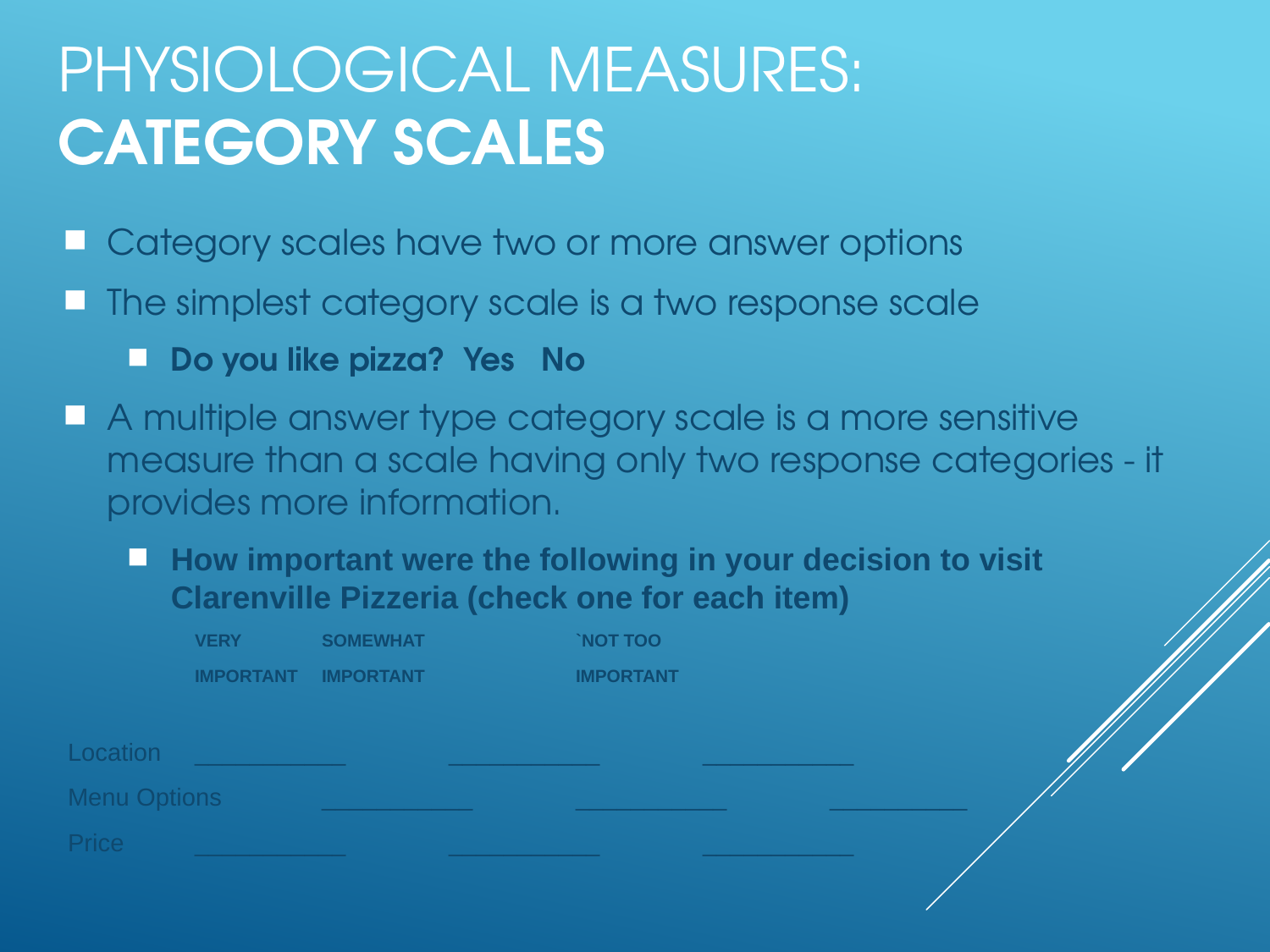

Physiological measures:
Category Scales
Category scales have two or more answer options
The simplest category scale is a two response scale
Do you like pizza?  Yes   No
A multiple answer type category scale is a more sensitive measure than a scale having only two response categories - it provides more information.
How important were the following in your decision to visit Clarenville Pizzeria (check one for each item)
	VERY	SOMEWHAT		`NOT TOO
	IMPORTANT	IMPORTANT		IMPORTANT

Location 	___________	___________	___________
Menu Options	___________	___________	__________
Price	___________	___________	___________